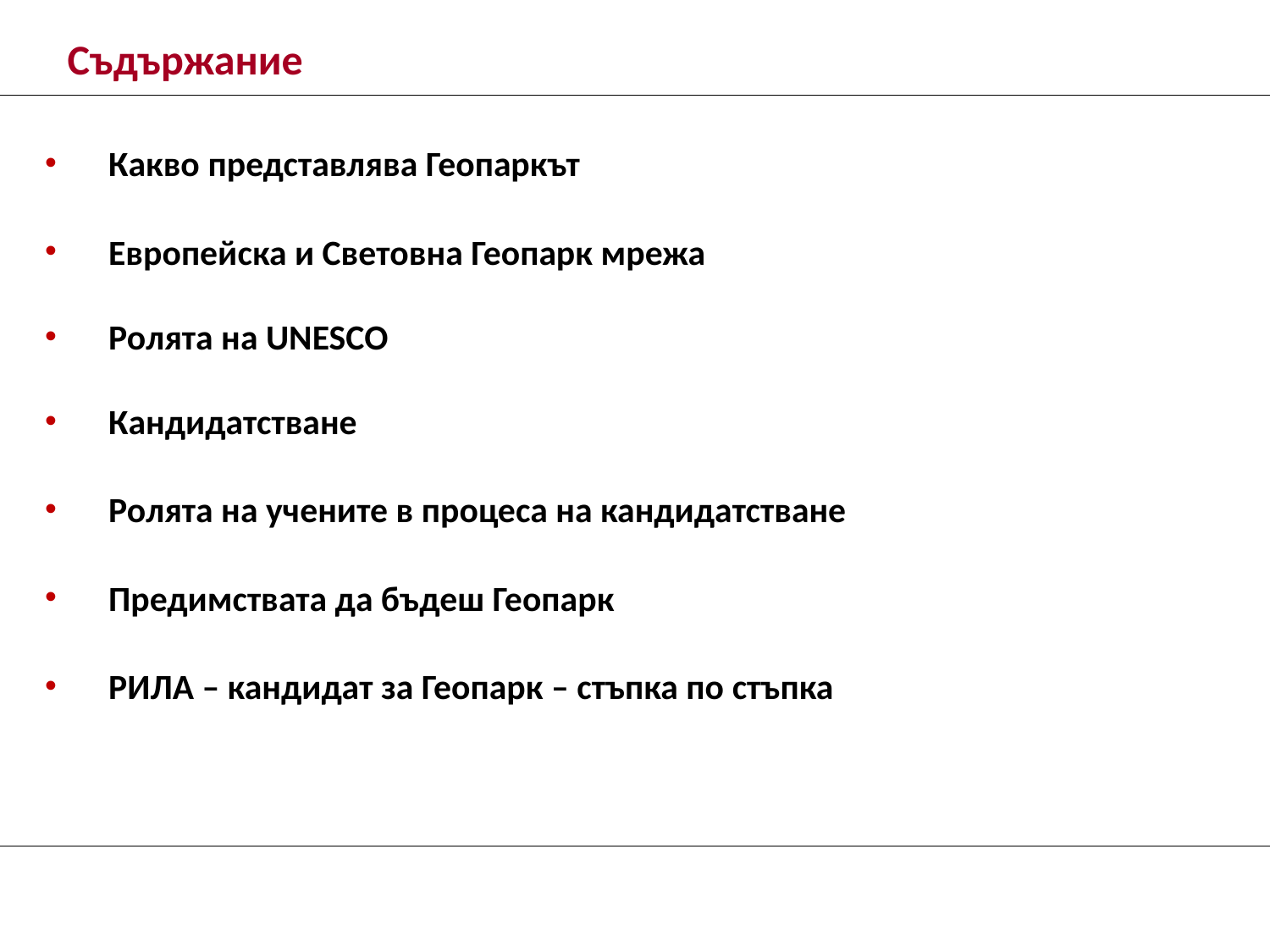

Съдържание
Какво представлява Геопаркът
Европейска и Световна Геопарк мрежа
Ролята на UNESCO
Кандидатстване
Ролята на учените в процеса на кандидатстване
Предимствата да бъдеш Геопарк
РИЛА – кандидат за Геопарк – стъпка по стъпка